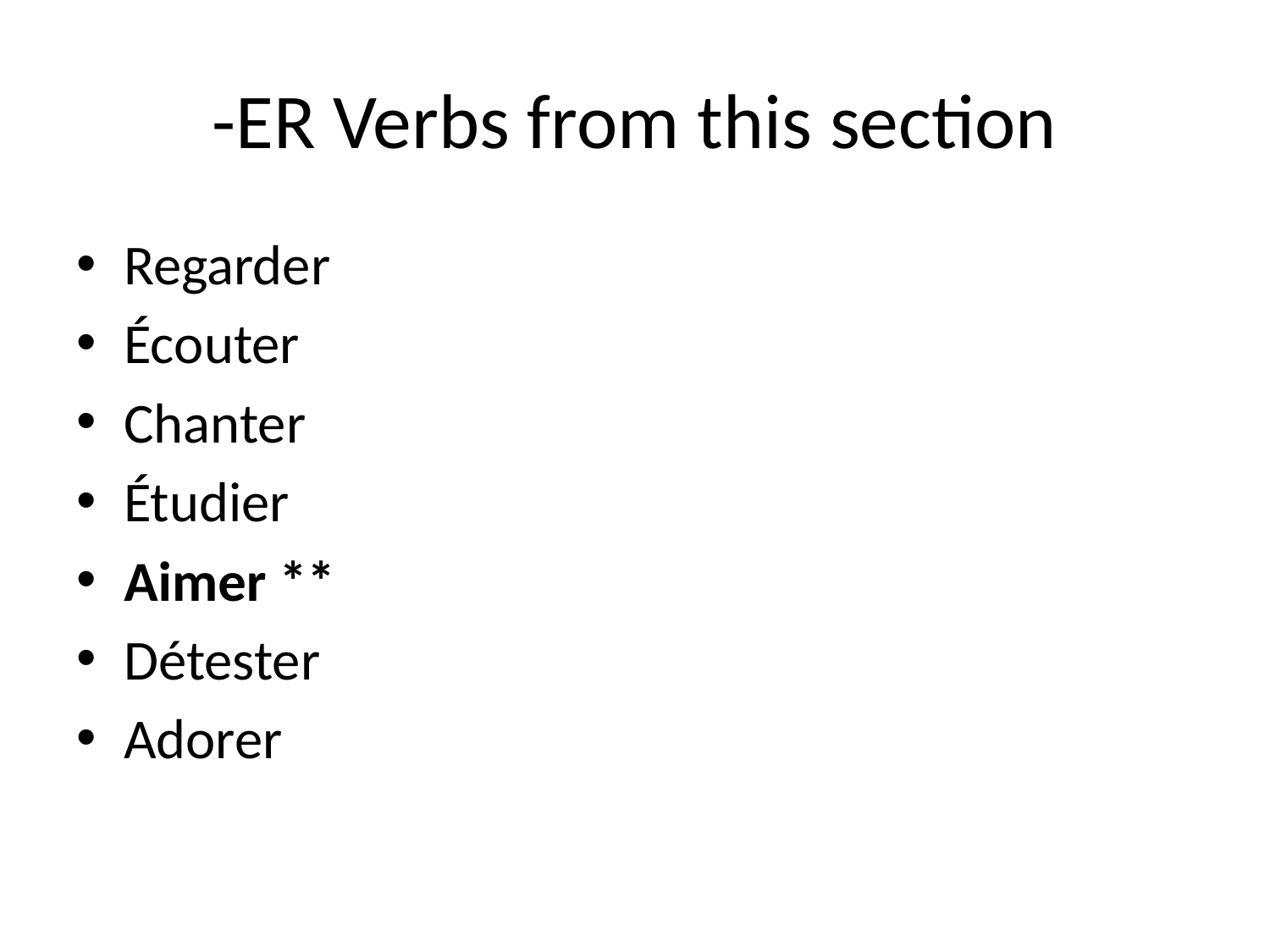

# -ER Verbs from this section
Regarder
Écouter
Chanter
Étudier
Aimer **
Détester
Adorer